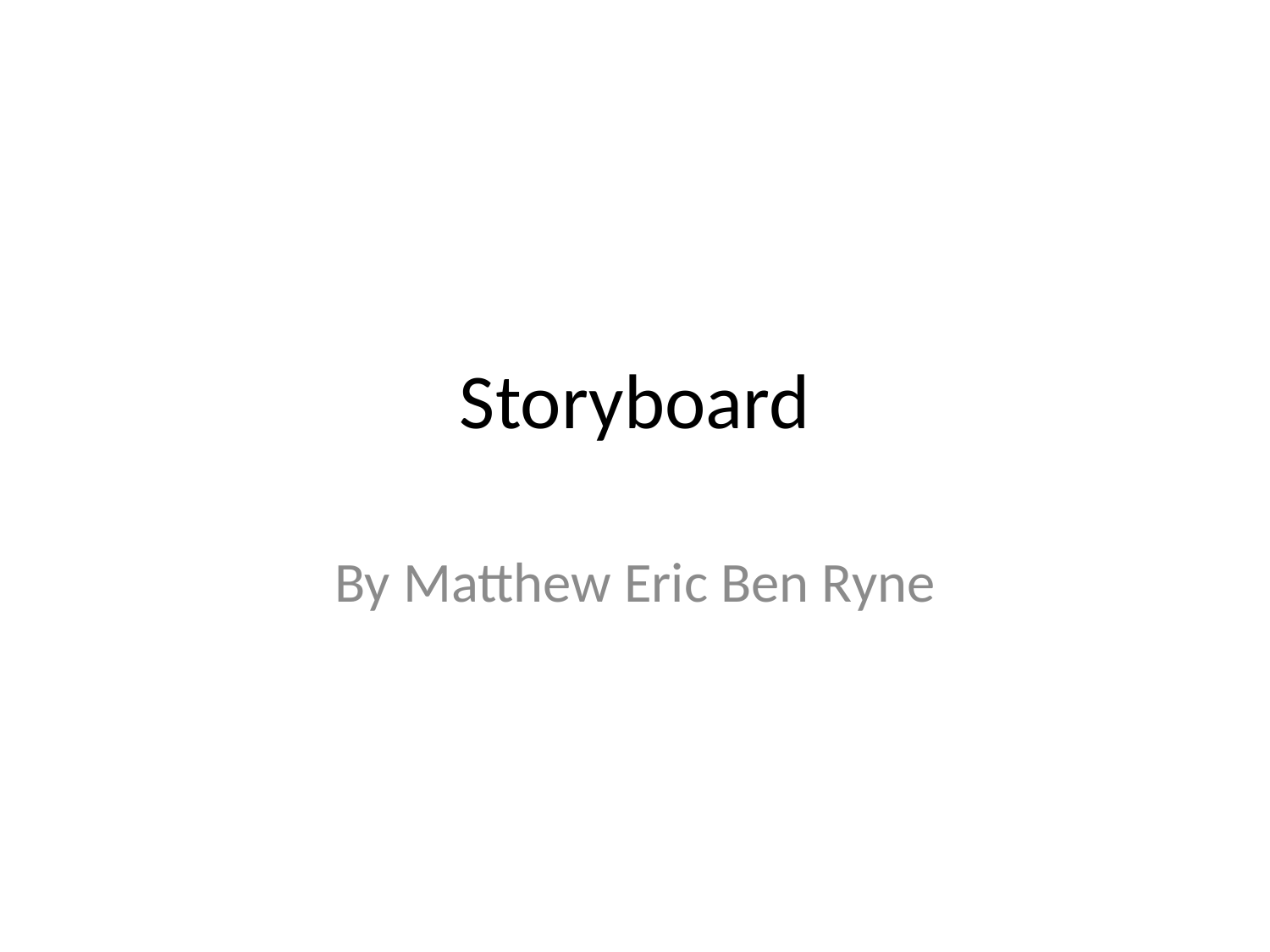

# Storyboard
By Matthew Eric Ben Ryne